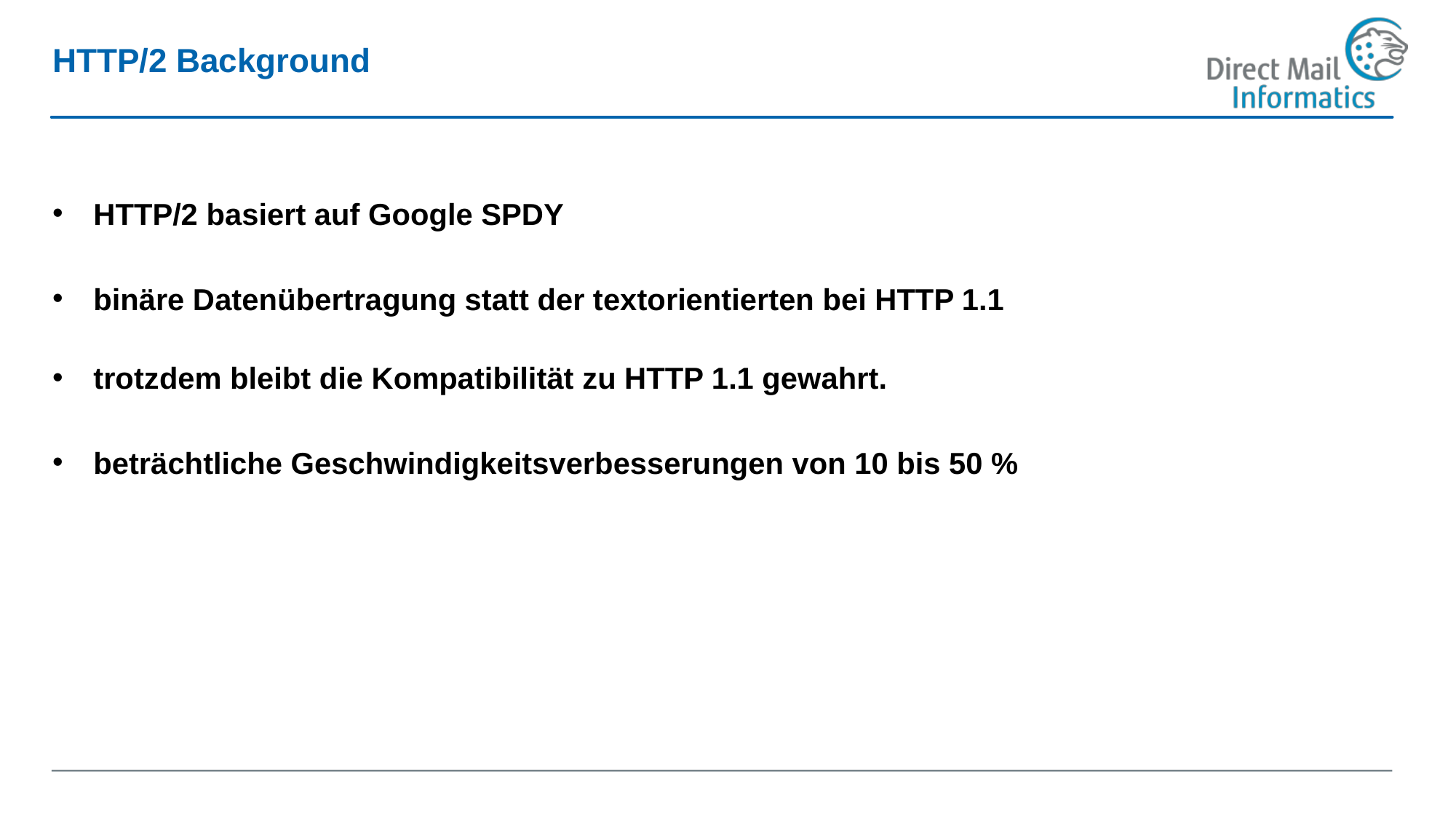

# HTTP/2 Background

HTTP/2 basiert auf Google SPDY

binäre Datenübertragung statt der textorientierten bei HTTP 1.1
trotzdem bleibt die Kompatibilität zu HTTP 1.1 gewahrt.

beträchtliche Geschwindigkeitsverbesserungen von 10 bis 50 %